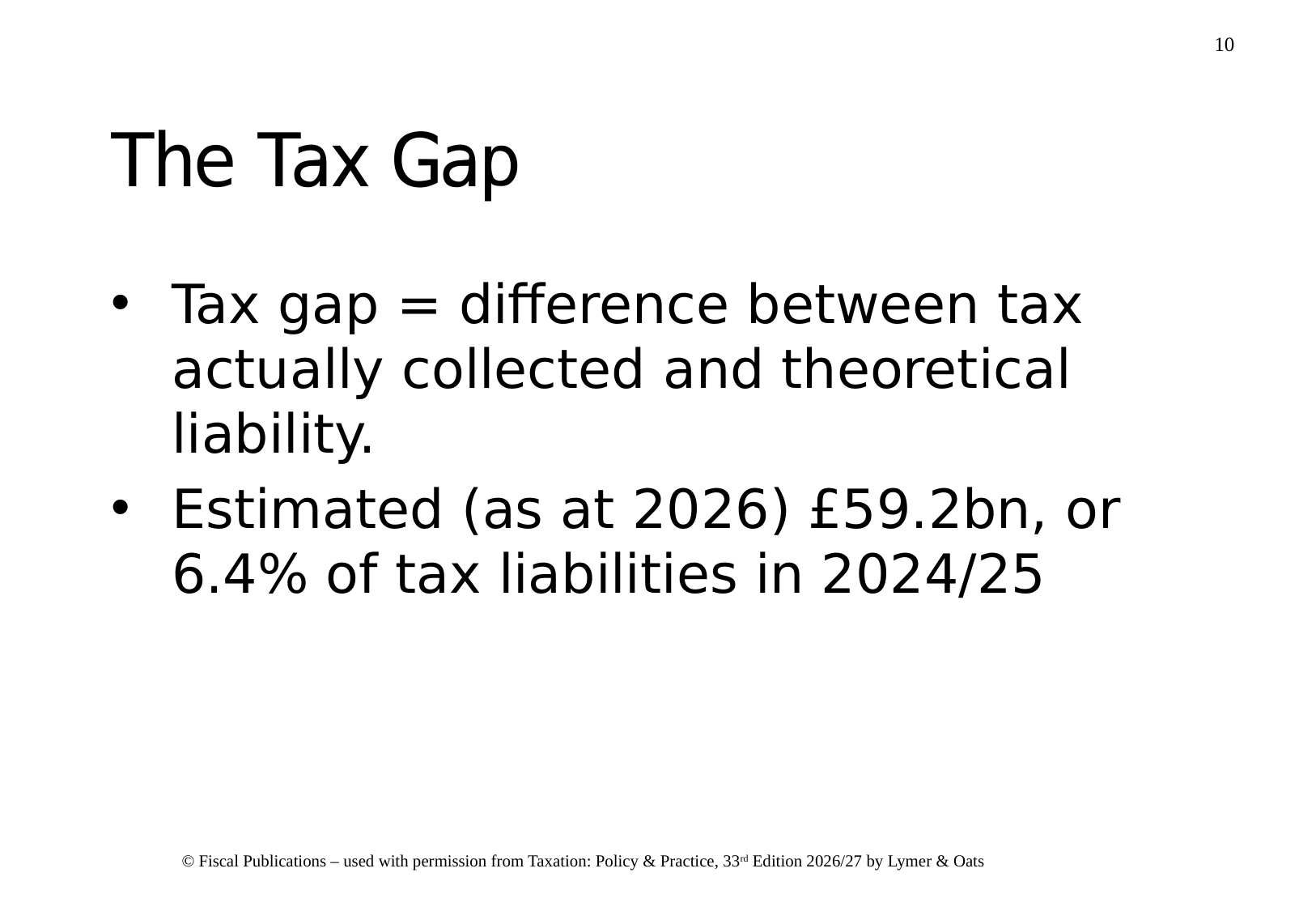

# The Tax Gap
Tax gap = difference between tax actually collected and theoretical liability.
Estimated (as at 2026) £59.2bn, or 6.4% of tax liabilities in 2024/25